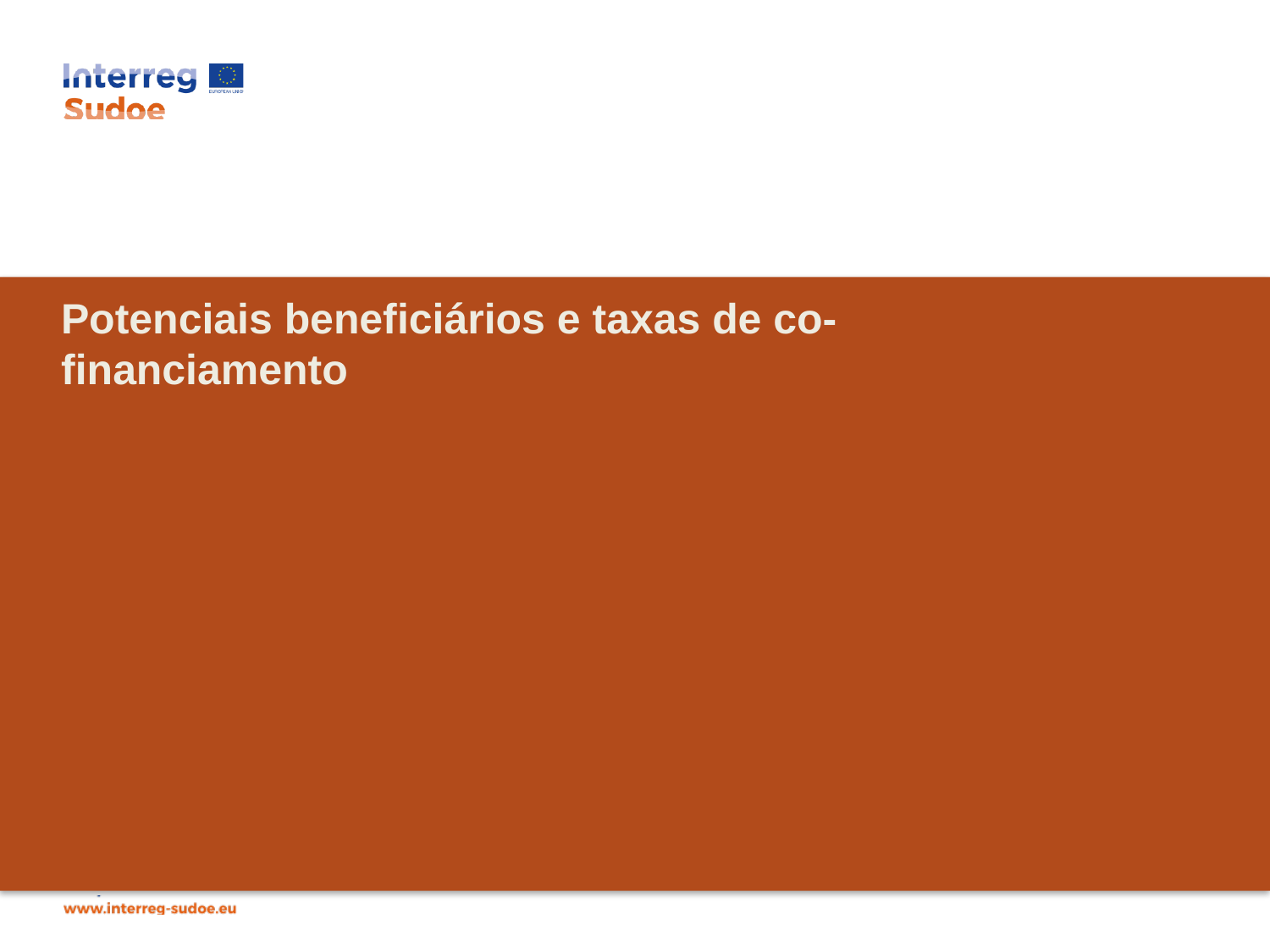

# Potenciais beneficiários e taxas de co-financiamento